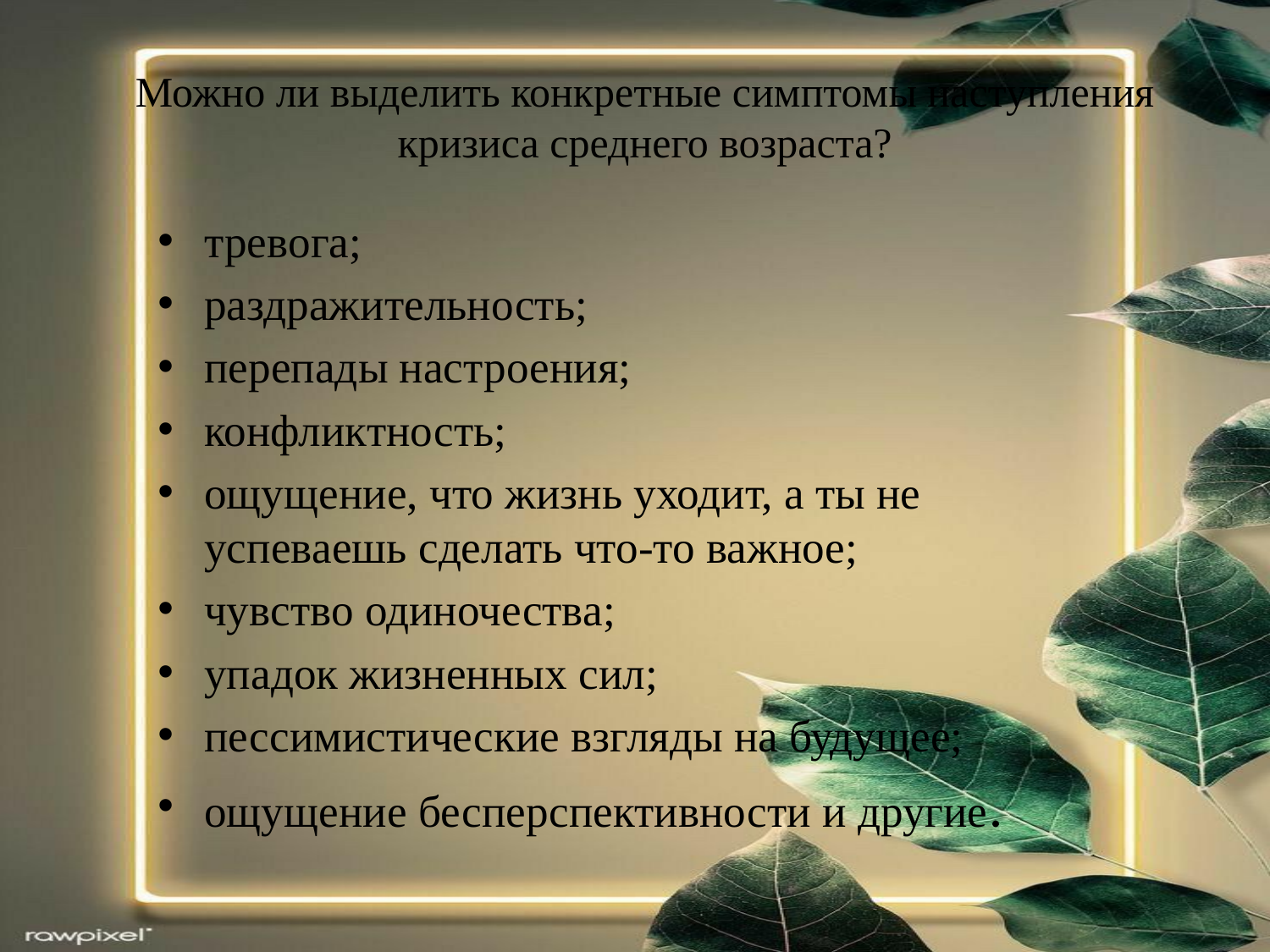

# Можно ли выделить конкретные симптомы наступления кризиса среднего возраста?
тревога;
раздражительность;
перепады настроения;
конфликтность;
ощущение, что жизнь уходит, а ты не успеваешь сделать что-то важное;
чувство одиночества;
упадок жизненных сил;
пессимистические взгляды на будущее;
ощущение бесперспективности и другие.